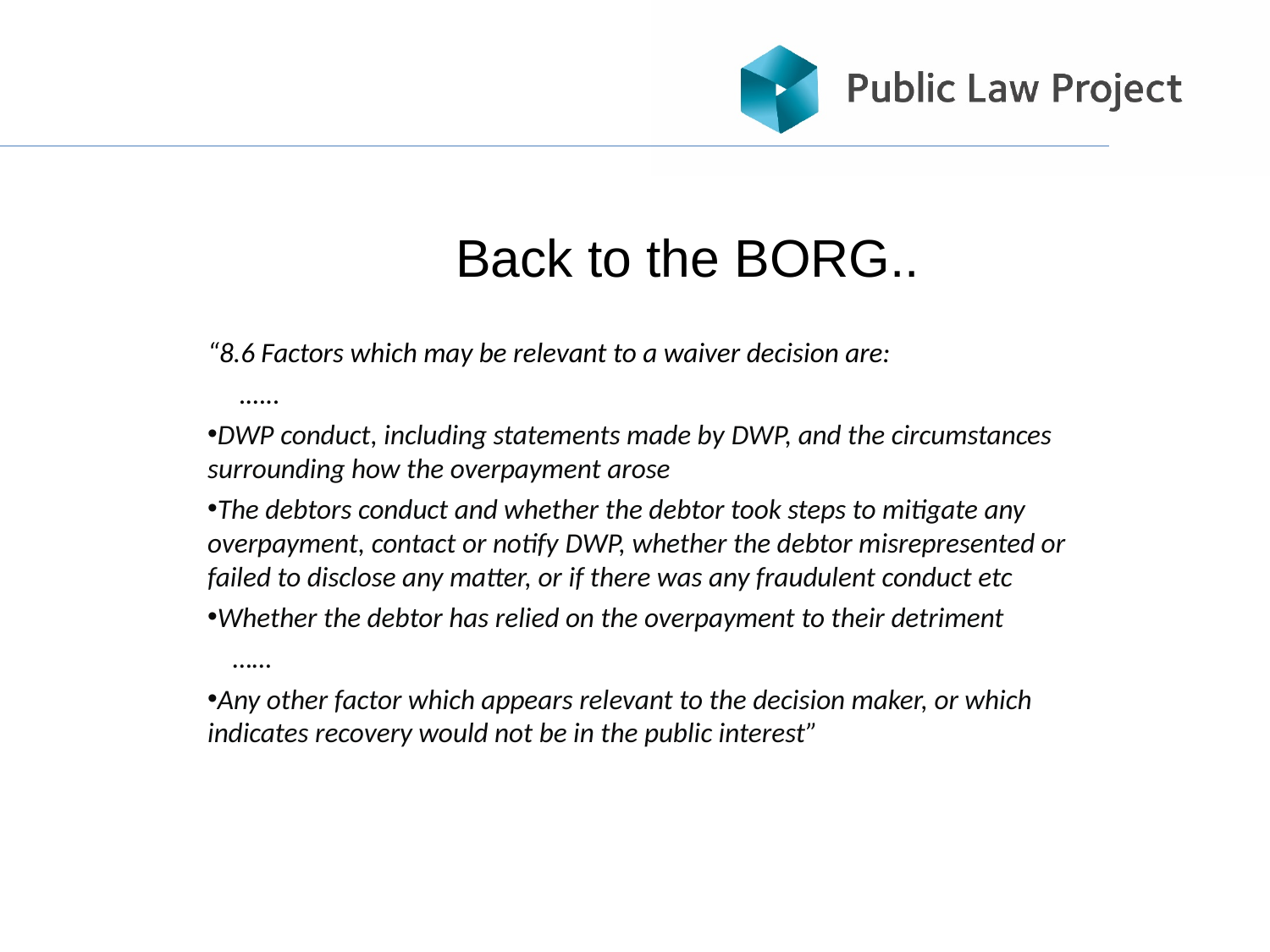

# Back to the BORG..
“8.6 Factors which may be relevant to a waiver decision are:
     .…..
DWP conduct, including statements made by DWP, and the circumstances surrounding how the overpayment arose
The debtors conduct and whether the debtor took steps to mitigate any overpayment, contact or notify DWP, whether the debtor misrepresented or failed to disclose any matter, or if there was any fraudulent conduct etc
Whether the debtor has relied on the overpayment to their detriment
    ……
Any other factor which appears relevant to the decision maker, or which indicates recovery would not be in the public interest”